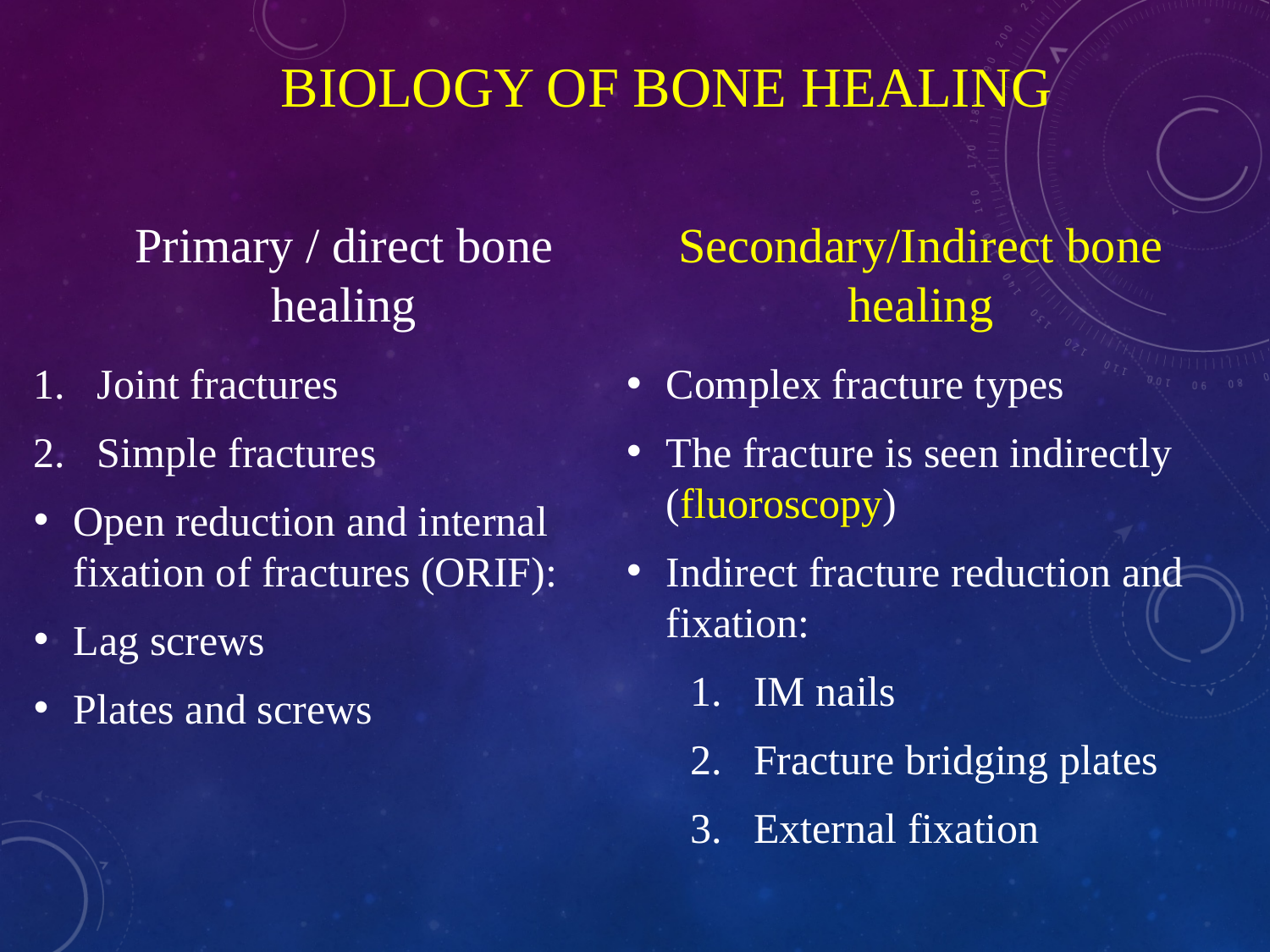

# Biology of bone healing
Secondary/Indirect bone healing
Primary / direct bone healing
Joint fractures
Simple fractures
Open reduction and internal fixation of fractures (ORIF):
Lag screws
Plates and screws

Complex fracture types
The fracture is seen indirectly (fluoroscopy)
Indirect fracture reduction and fixation:
IM nails
Fracture bridging plates
External fixation